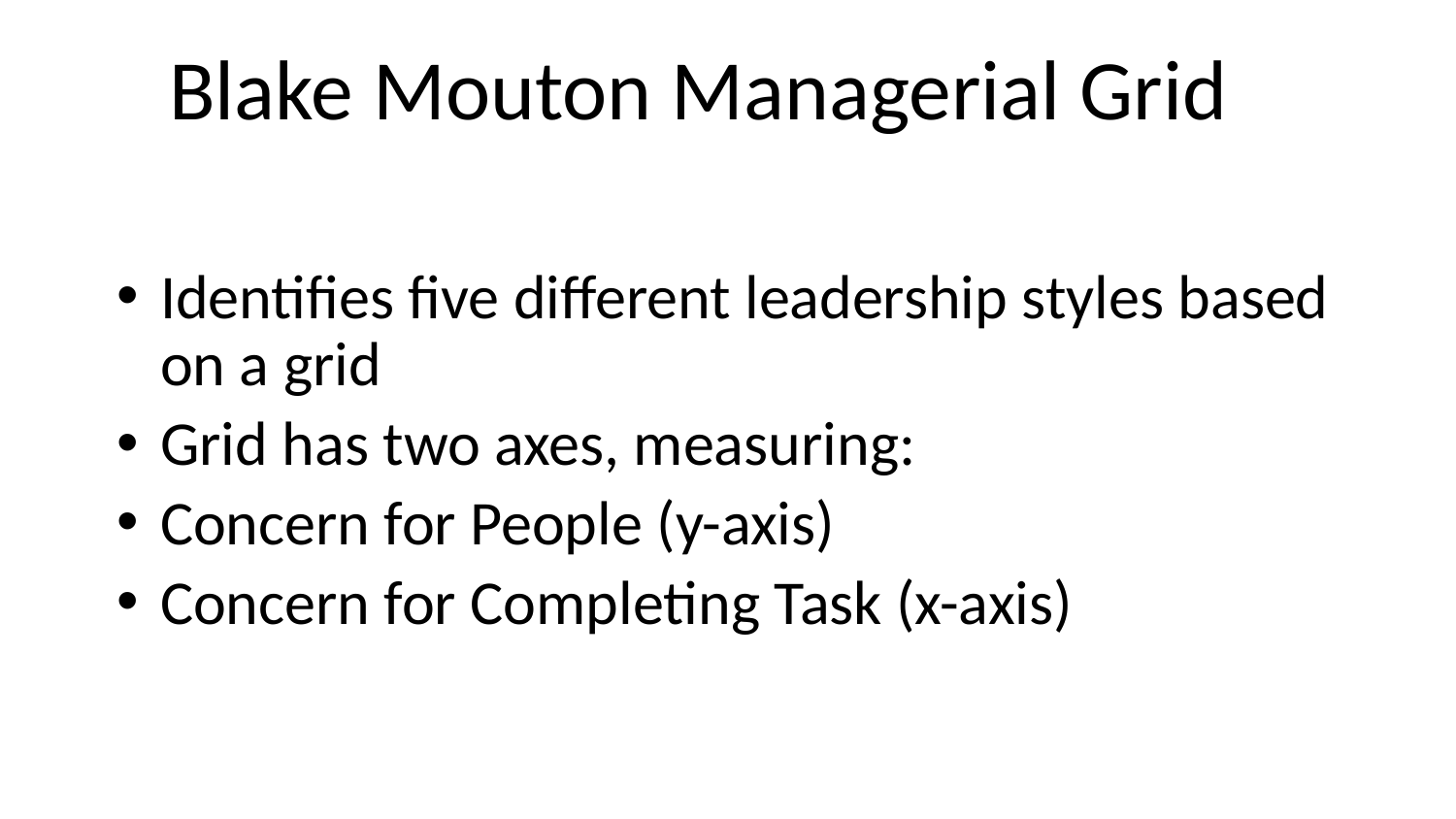

# Blake Mouton Managerial Grid
Identifies five different leadership styles based on a grid
Grid has two axes, measuring:
Concern for People (y-axis)
Concern for Completing Task (x-axis)